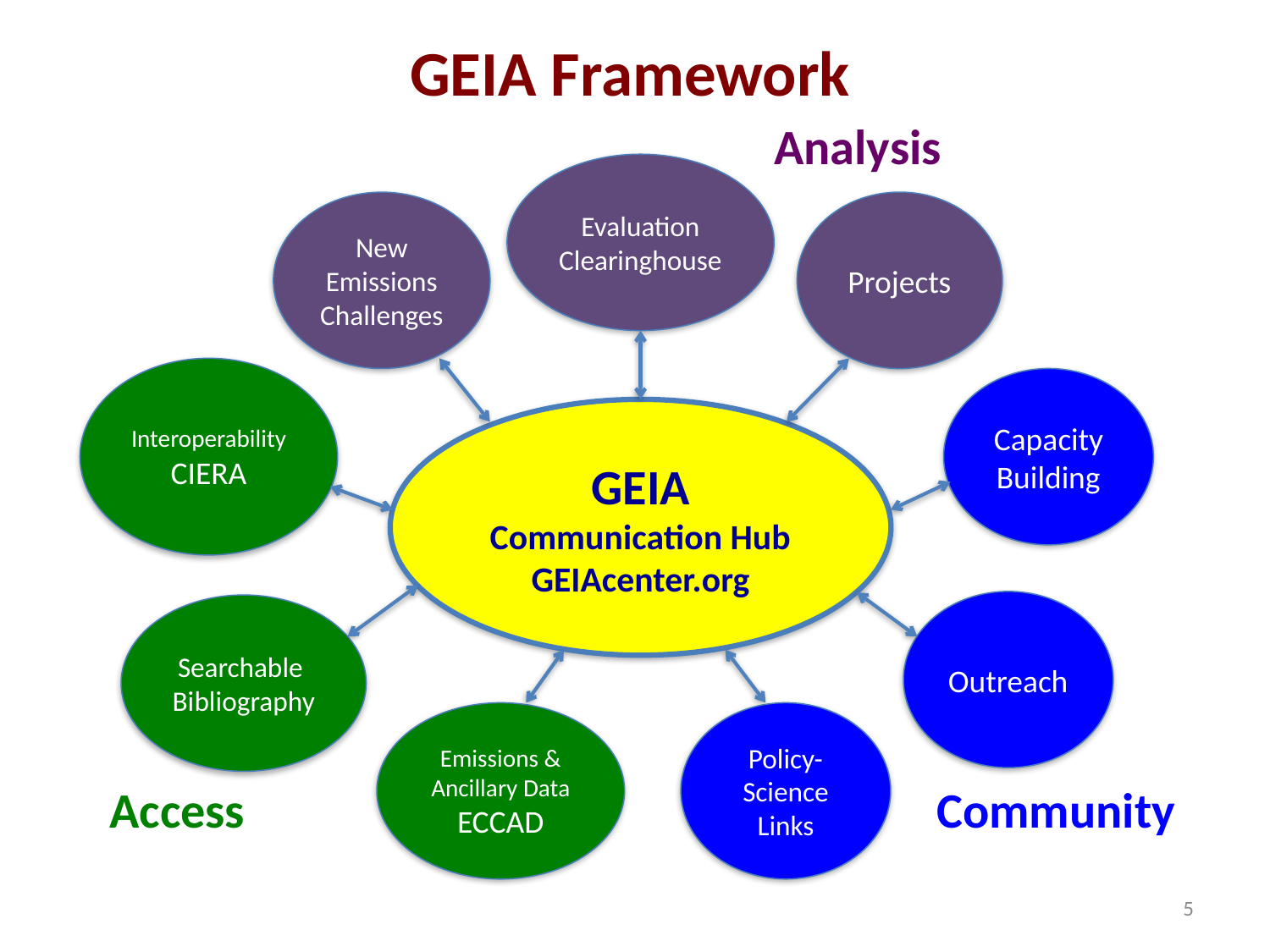

GEIA Framework
Analysis
Evaluation
Clearinghouse
Projects
New Emissions Challenges
Interoperability
CIERA
Capacity Building
GEIA Communication Hub
GEIAcenter.org
Outreach
Searchable  Bibliography
Emissions & Ancillary Data
ECCAD
Policy-Science Links
Access
Community
5